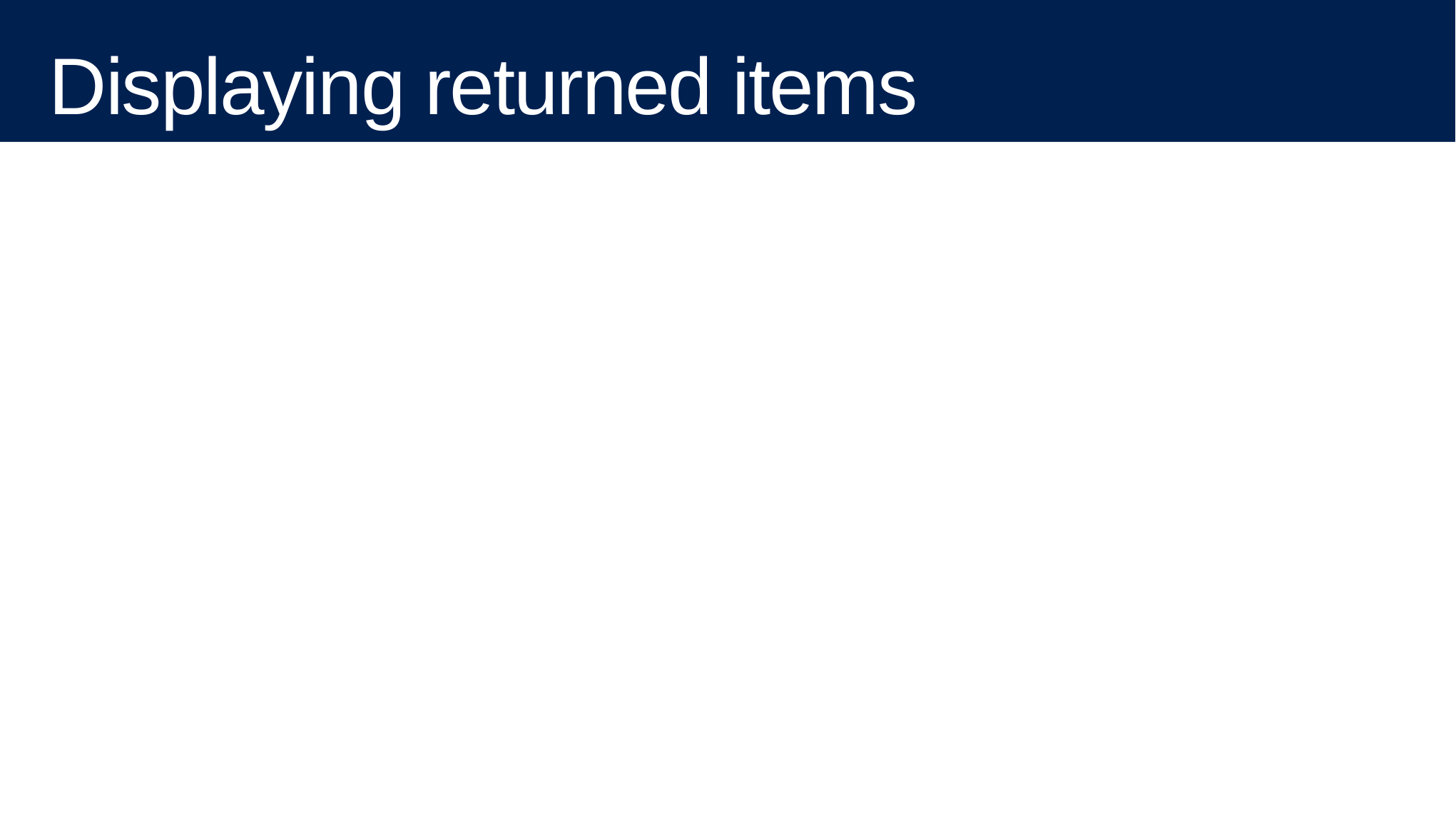

# Displaying returned items
Let’s examine this in Xcode…